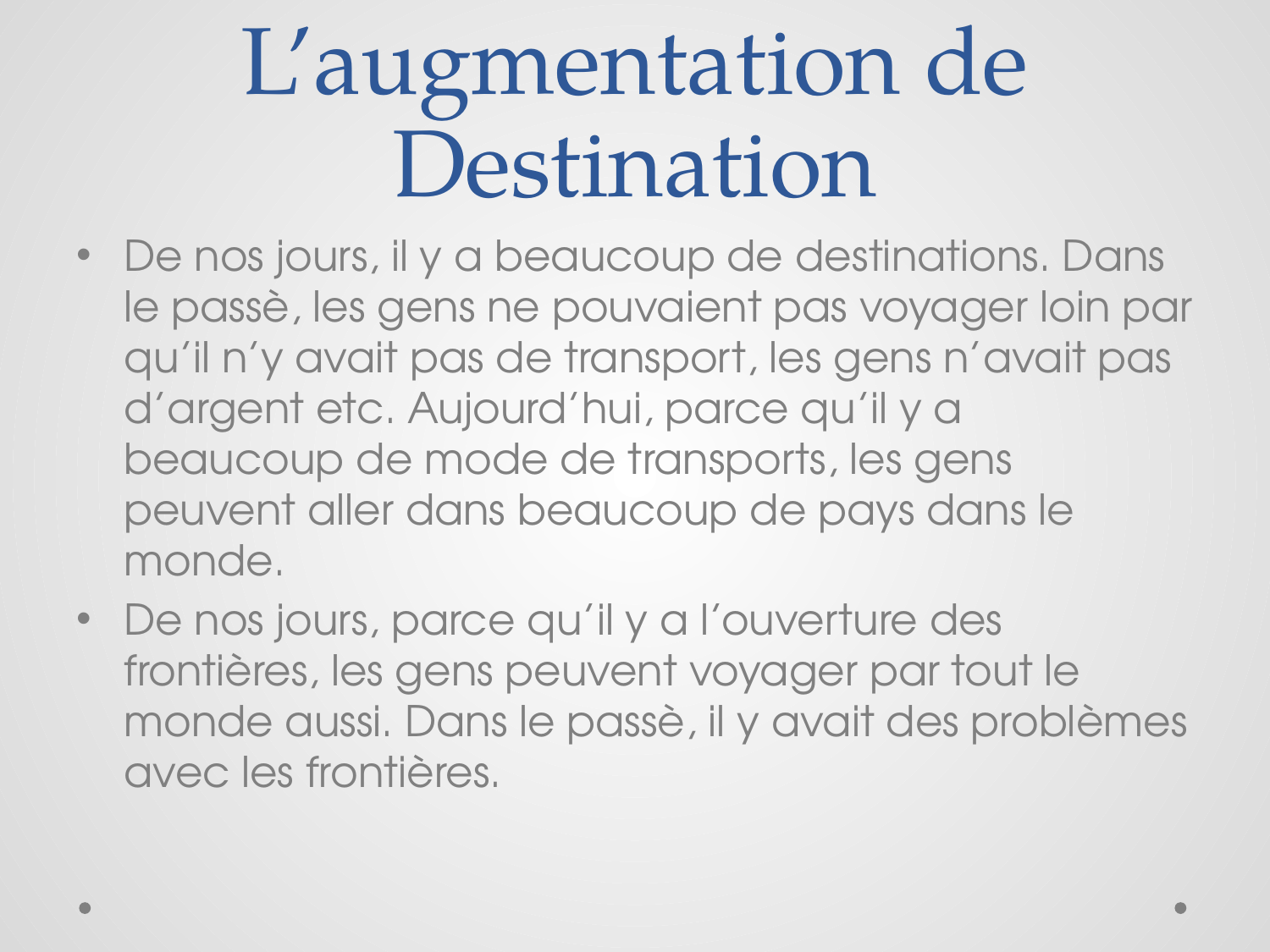

# L’augmentation de Destination
De nos jours, il y a beaucoup de destinations. Dans le passè, les gens ne pouvaient pas voyager loin par qu’il n’y avait pas de transport, les gens n’avait pas d’argent etc. Aujourd’hui, parce qu’il y a beaucoup de mode de transports, les gens peuvent aller dans beaucoup de pays dans le monde.
De nos jours, parce qu’il y a l’ouverture des frontières, les gens peuvent voyager par tout le monde aussi. Dans le passè, il y avait des problèmes avec les frontières.